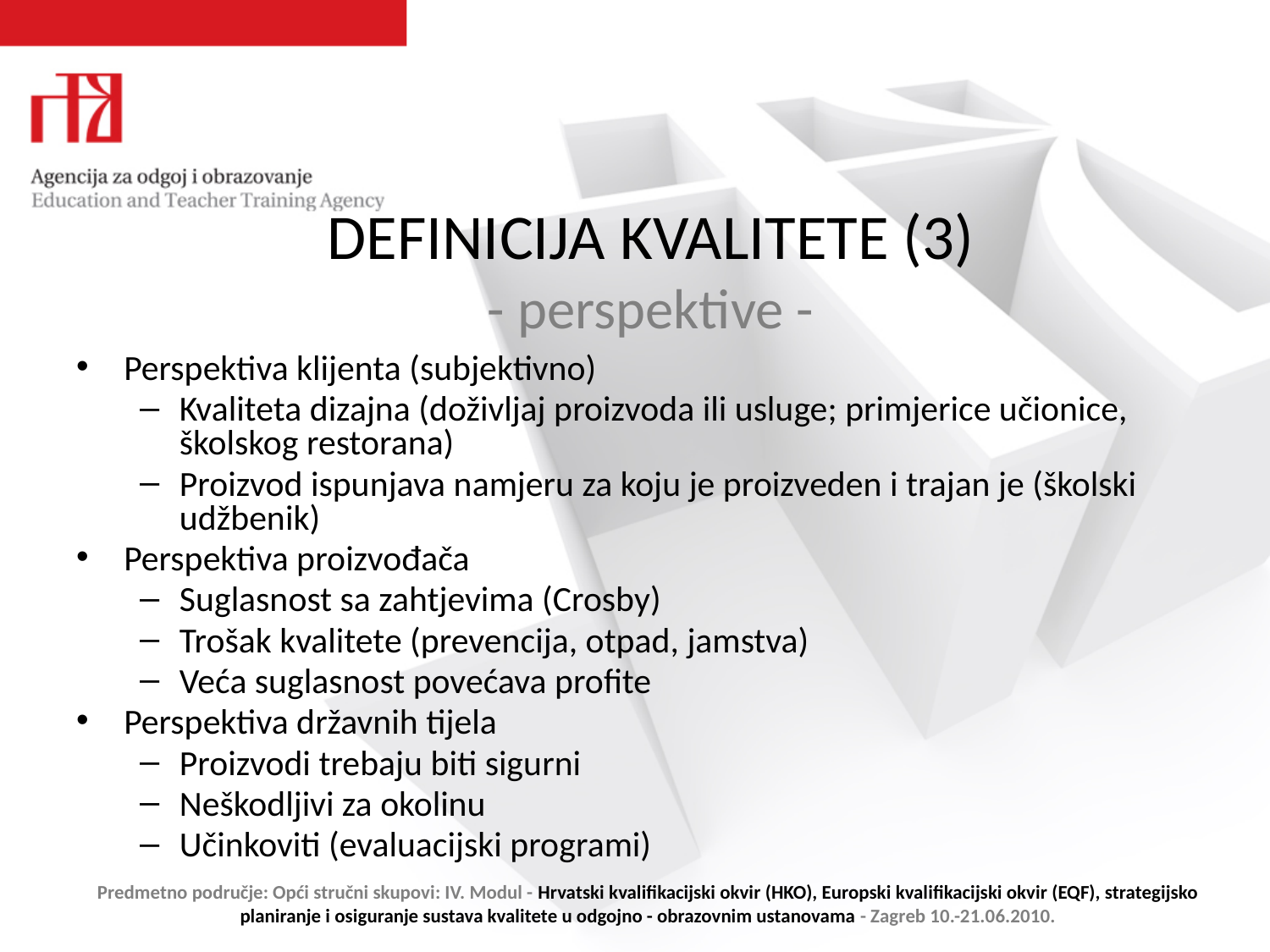

# DEFINICIJA KVALITETE (3) - perspektive -
Perspektiva klijenta (subjektivno)
Kvaliteta dizajna (doživljaj proizvoda ili usluge; primjerice učionice, školskog restorana)
Proizvod ispunjava namjeru za koju je proizveden i trajan je (školski udžbenik)
Perspektiva proizvođača
Suglasnost sa zahtjevima (Crosby)
Trošak kvalitete (prevencija, otpad, jamstva)
Veća suglasnost povećava profite
Perspektiva državnih tijela
Proizvodi trebaju biti sigurni
Neškodljivi za okolinu
Učinkoviti (evaluacijski programi)